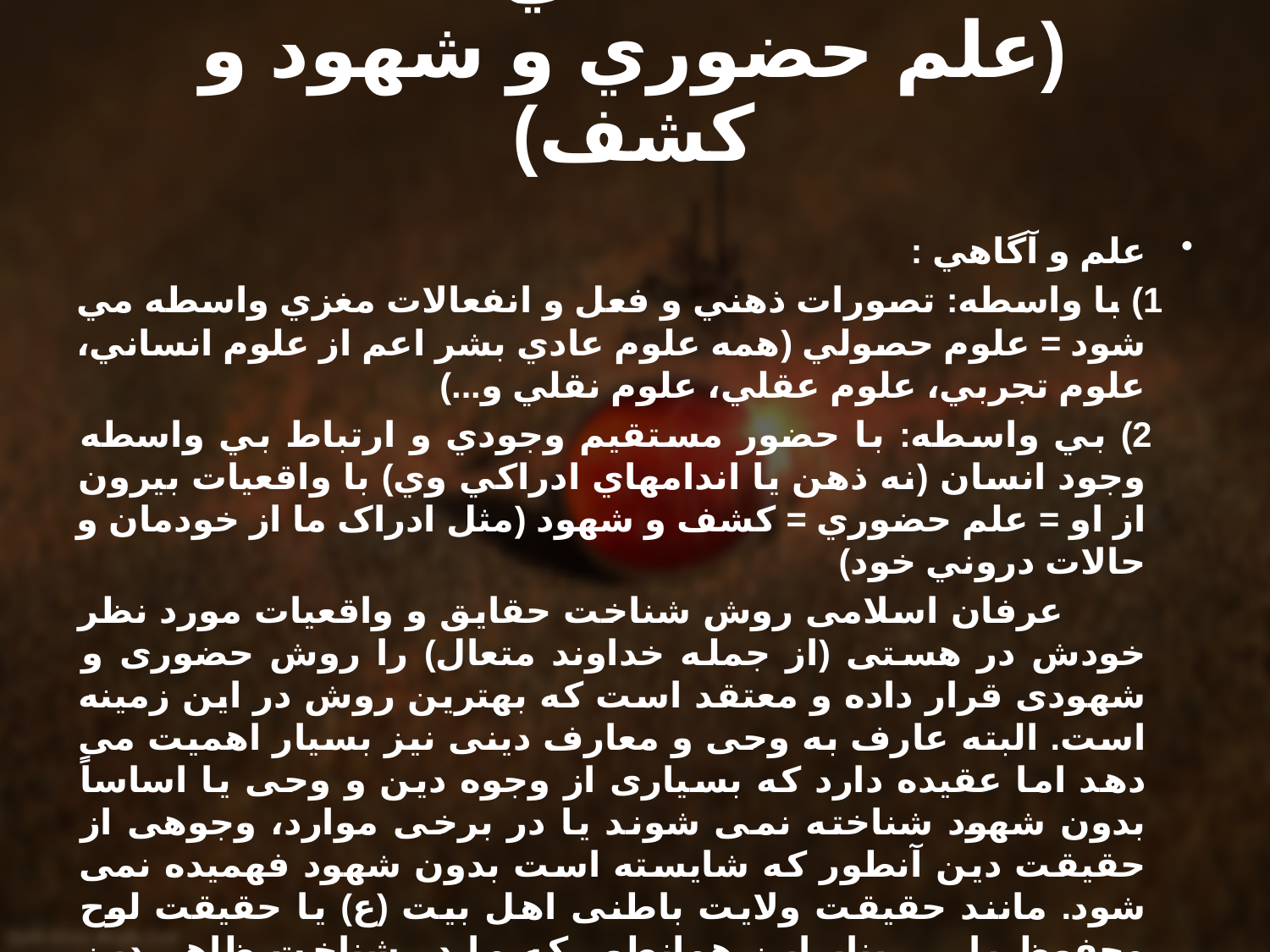

# فصل دوم: روش عرفان اسلامي (علم حضوري و شهود و کشف)
علم و آگاهي :
   1) با واسطه: تصورات ذهني و فعل و انفعالات مغزي واسطه مي شود = علوم حصولي (همه علوم عادي بشر اعم از علوم انساني، علوم تجربي، علوم عقلي، علوم نقلي و...)
   2) بي واسطه: با حضور مستقيم وجودي و ارتباط بي واسطه وجود انسان (نه ذهن يا اندامهاي ادراکي وي) با واقعيات بيرون از او = علم حضوري = کشف و شهود (مثل ادراک ما از خودمان و حالات دروني خود)
           عرفان اسلامی روش شناخت حقایق و واقعیات مورد نظر خودش در هستی (از جمله خداوند متعال) را روش حضوری و شهودی قرار داده و معتقد است که بهترین روش در این زمینه است. البته عارف به وحی و معارف دینی نیز بسیار اهمیت می دهد اما عقیده دارد که بسیاری از وجوه دین و وحی یا اساساً بدون شهود شناخته نمی شوند یا در برخی موارد، وجوهی از حقیقت دین آنطور که شایسته است بدون شهود فهمیده نمی شود. مانند حقیقت ولایت باطنی اهل بیت (ع) یا حقیقت لوح محفوظ یا ... . بنابراین همانطور که ما در شناخت ظاهر دین محتاج علومی حصولی هستیم، برای شناخت باطن دین نیز نیازمند علوم حضوری و شهودی هستیم.